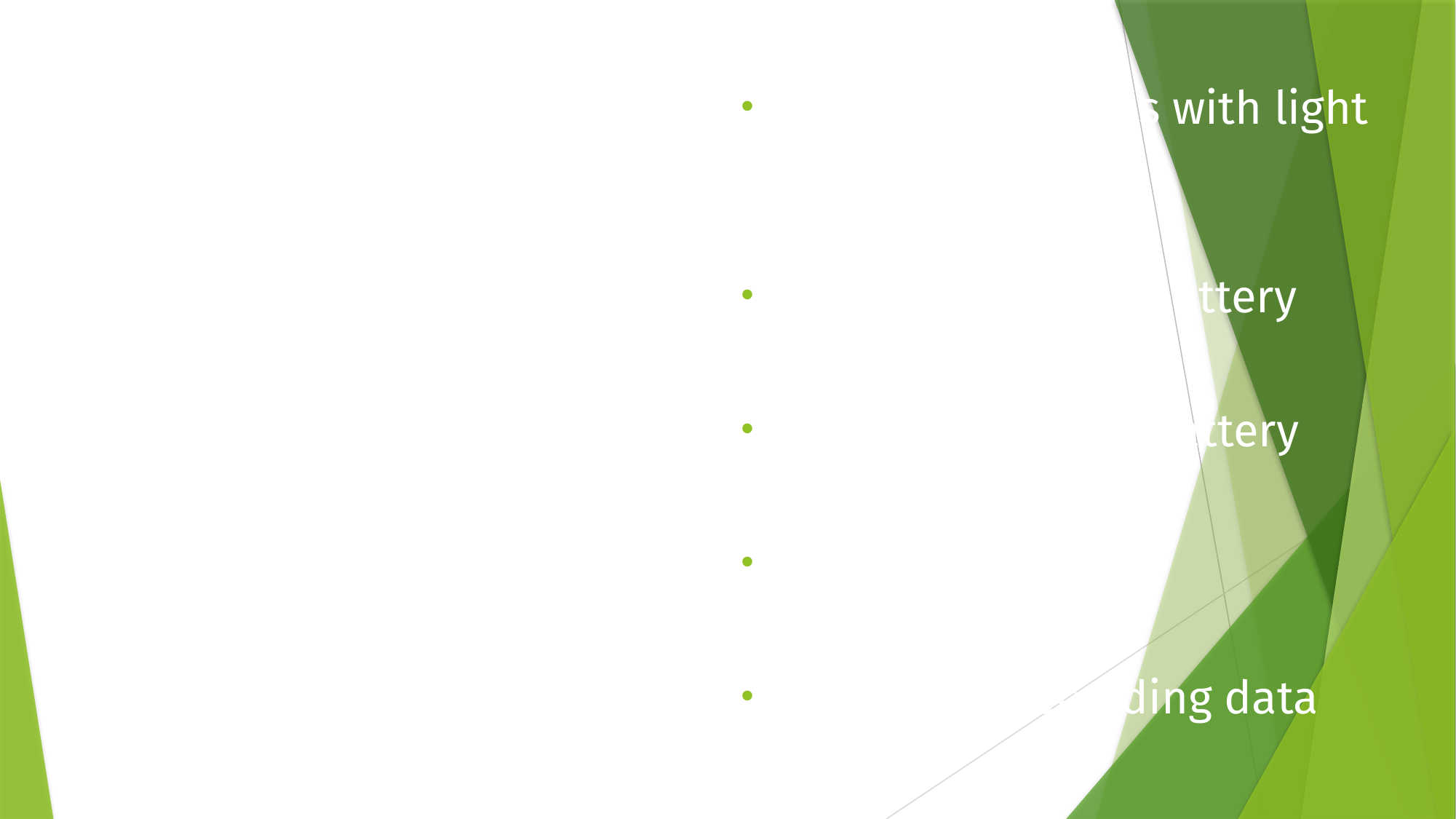

# Materials
Two circuit boards with light bulbs

One Energizer D+ battery

One Sunbeam D+ battery

 Timer

Journal for recording data